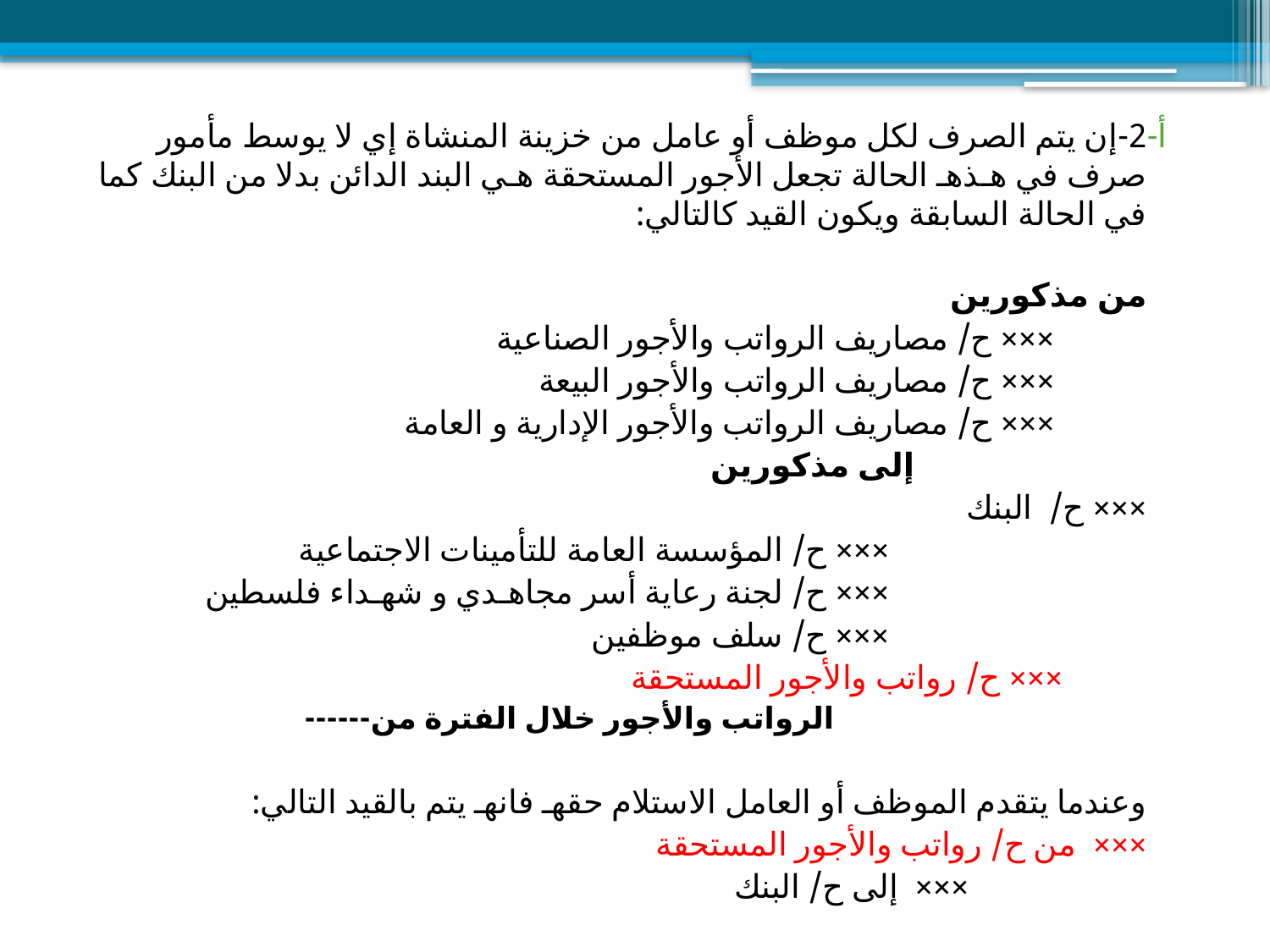

أ-	2-إن يتم الصرف لكل موظف أو عامل من خزينة المنشاة إي لا يوسط مأمور 	صرف في هـذهـ الحالة تجعل الأجور المستحقة هـي البند الدائن بدلا من البنك كما 	في الحالة السابقة ويكون القيد كالتالي:
			من مذكورين
    		 ××× ح/ مصاريف الرواتب والأجور الصناعية
    		 ××× ح/ مصاريف الرواتب والأجور البيعة
    		 ××× ح/ مصاريف الرواتب والأجور الإدارية و العامة
           	                    إلى مذكورين
				××× ح/  البنك
                                  ××× ح/ المؤسسة العامة للتأمينات الاجتماعية
                                  ××× ح/ لجنة رعاية أسر مجاهـدي و شهـداء فلسطين
                                  ××× ح/ سلف موظفين
		         		××× ح/ رواتب والأجور المستحقة
              الرواتب والأجور خلال الفترة من------

		وعندما يتقدم الموظف أو العامل الاستلام حقهـ فانهـ يتم بالقيد التالي:
			×××  من ح/ رواتب والأجور المستحقة
  			                     ×××  إلى ح/ البنك